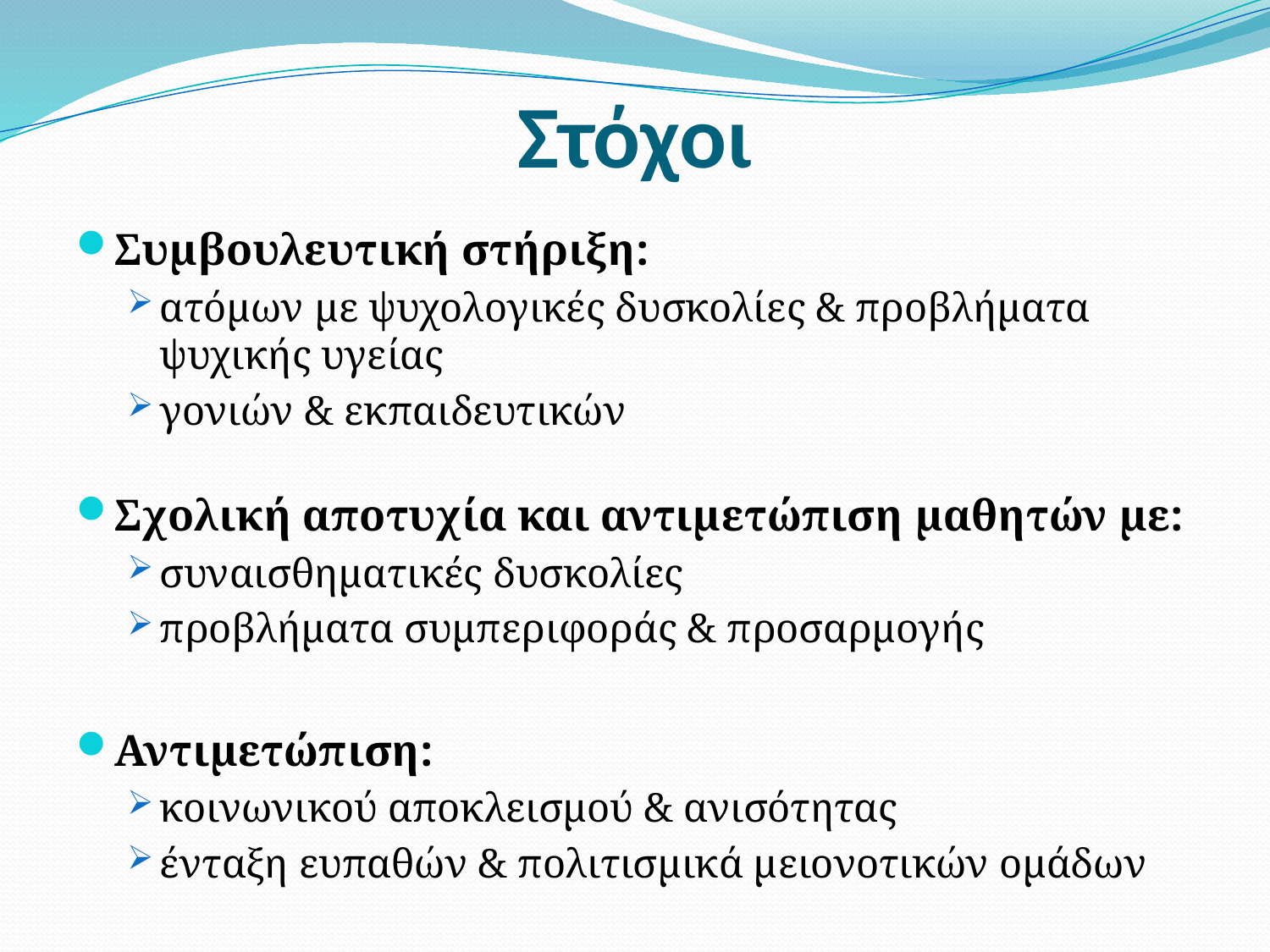

# Στόχοι
Συμβουλευτική στήριξη:
ατόμων με ψυχολογικές δυσκολίες & προβλήματα ψυχικής υγείας
γονιών & εκπαιδευτικών

Σχολική αποτυχία και αντιμετώπιση μαθητών με:
συναισθηματικές δυσκολίες
προβλήματα συμπεριφοράς & προσαρμογής

Αντιμετώπιση:
κοινωνικού αποκλεισμού & ανισότητας
ένταξη ευπαθών & πολιτισμικά μειονοτικών ομάδων